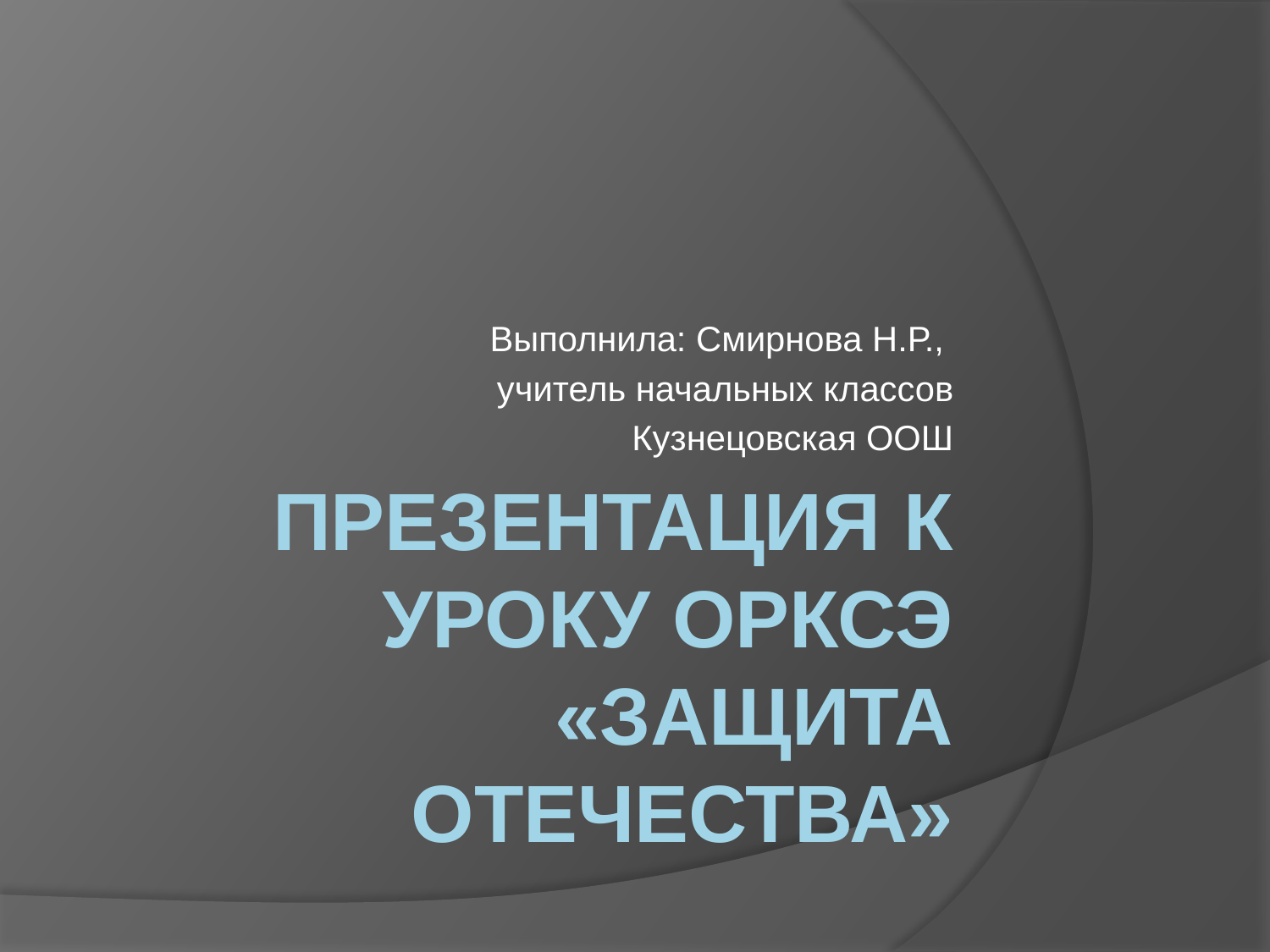

Выполнила: Смирнова Н.Р.,
учитель начальных классов
Кузнецовская ООШ
# Презентация к уроку ОРКСЭ «Защита Отечества»